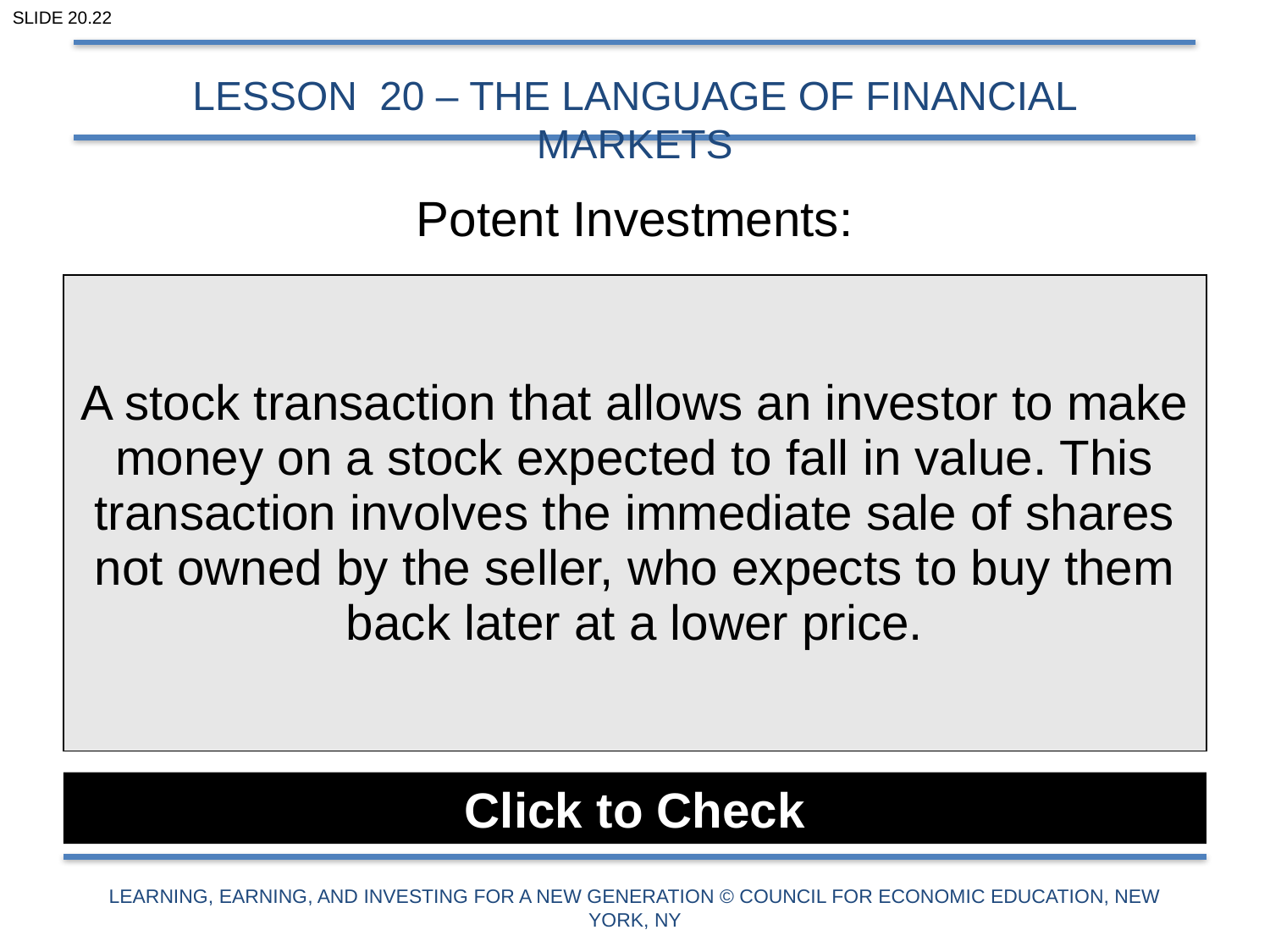

Slide 20.22
Lesson  20 – The Language of Financial Markets
# Potent Investments:
| A stock transaction that allows an investor to make money on a stock expected to fall in value. This transaction involves the immediate sale of shares not owned by the seller, who expects to buy them back later at a lower price. |
| --- |
Click to Check